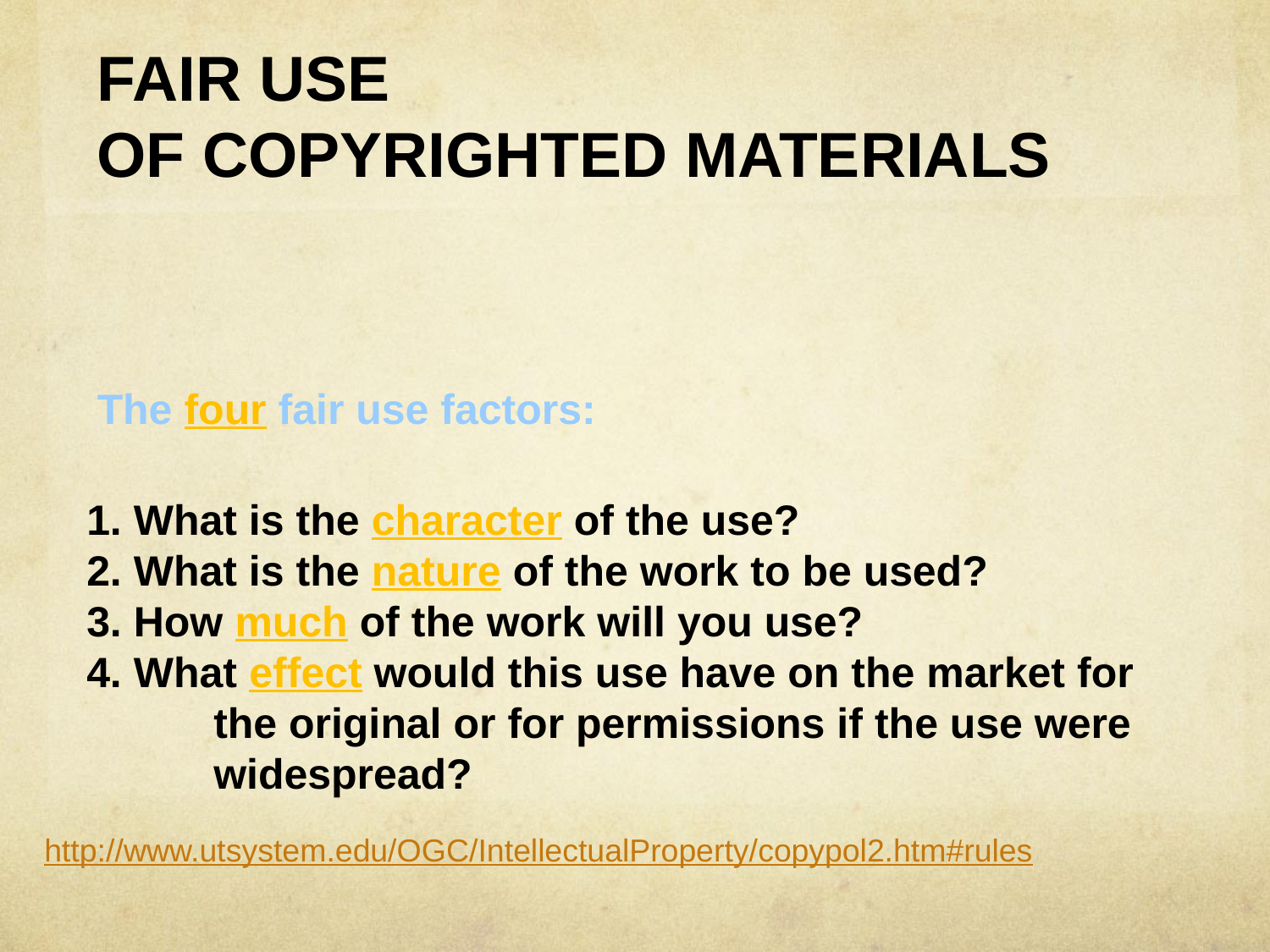

FAIR USE
OF COPYRIGHTED MATERIALS

The four fair use factors:

1. What is the character of the use?
2. What is the nature of the work to be used?
3. How much of the work will you use?
4. What effect would this use have on the market for     	the original or for permissions if the use were 	widespread?
http://www.utsystem.edu/OGC/IntellectualProperty/copypol2.htm#rules